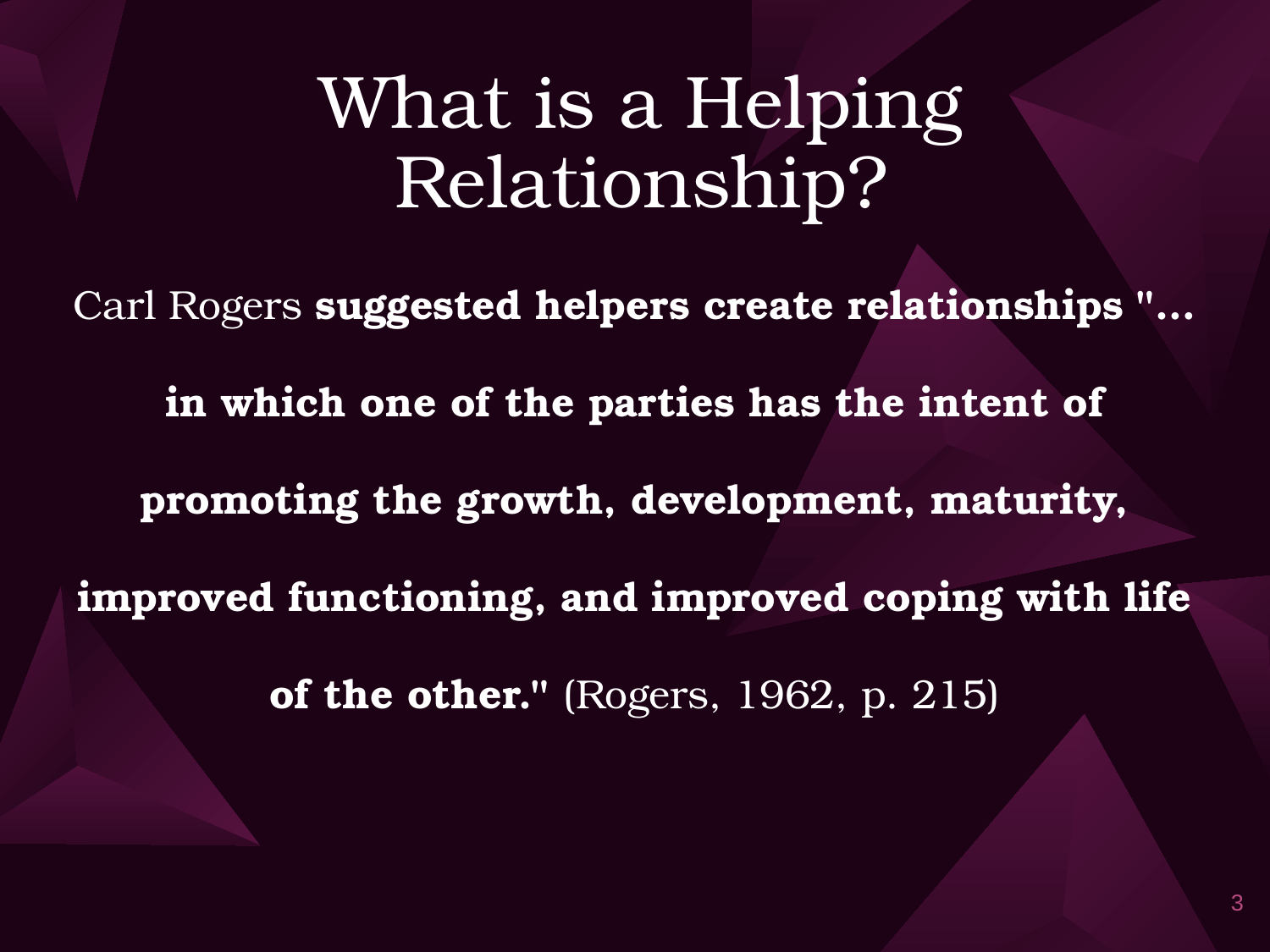

# What is a Helping Relationship?
Carl Rogers suggested helpers create relationships "…in which one of the parties has the intent of promoting the growth, development, maturity, improved functioning, and improved coping with life of the other." (Rogers, 1962, p. 215)
3